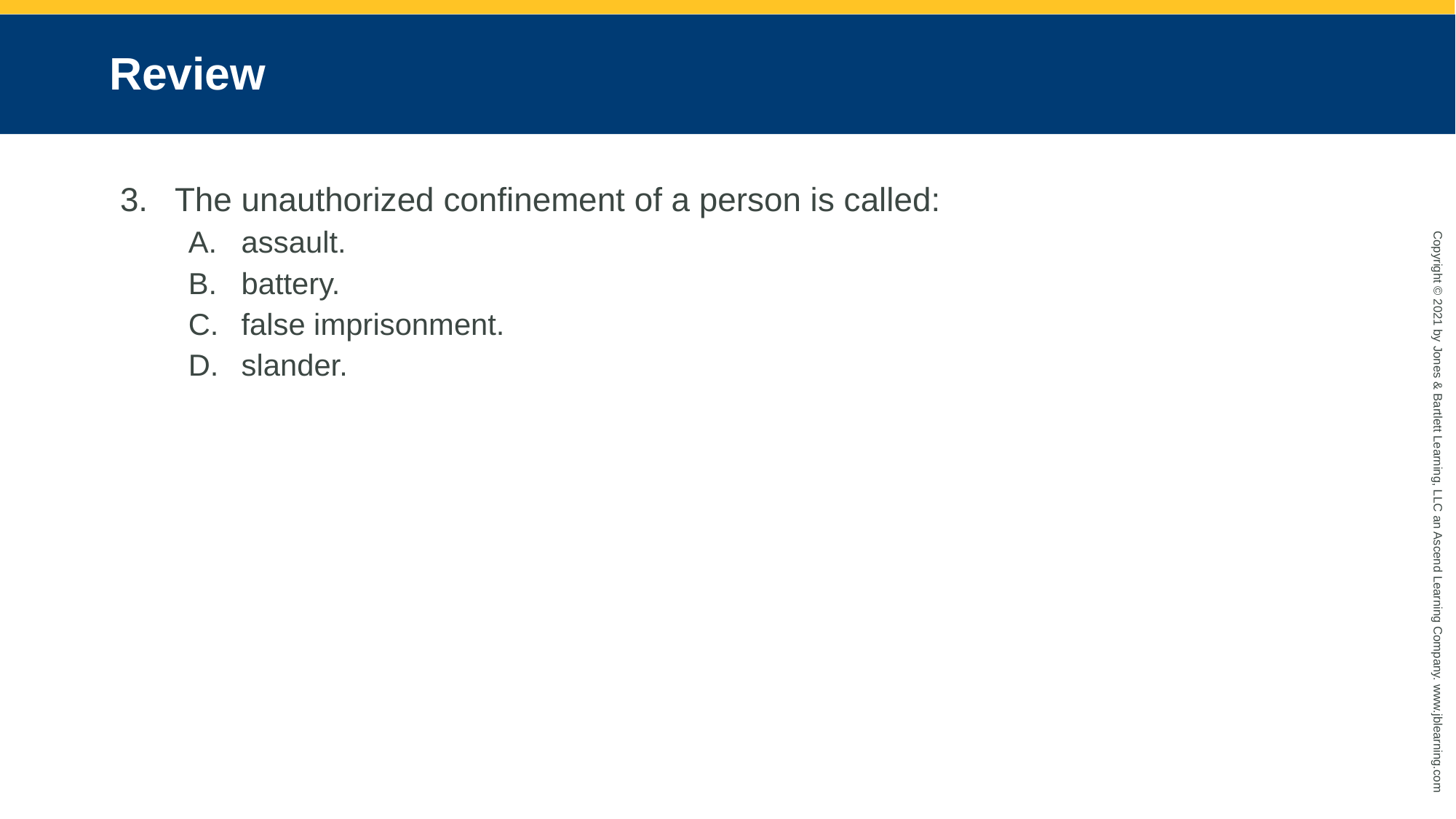

# Review
The unauthorized confinement of a person is called:
assault.
battery.
false imprisonment.
slander.